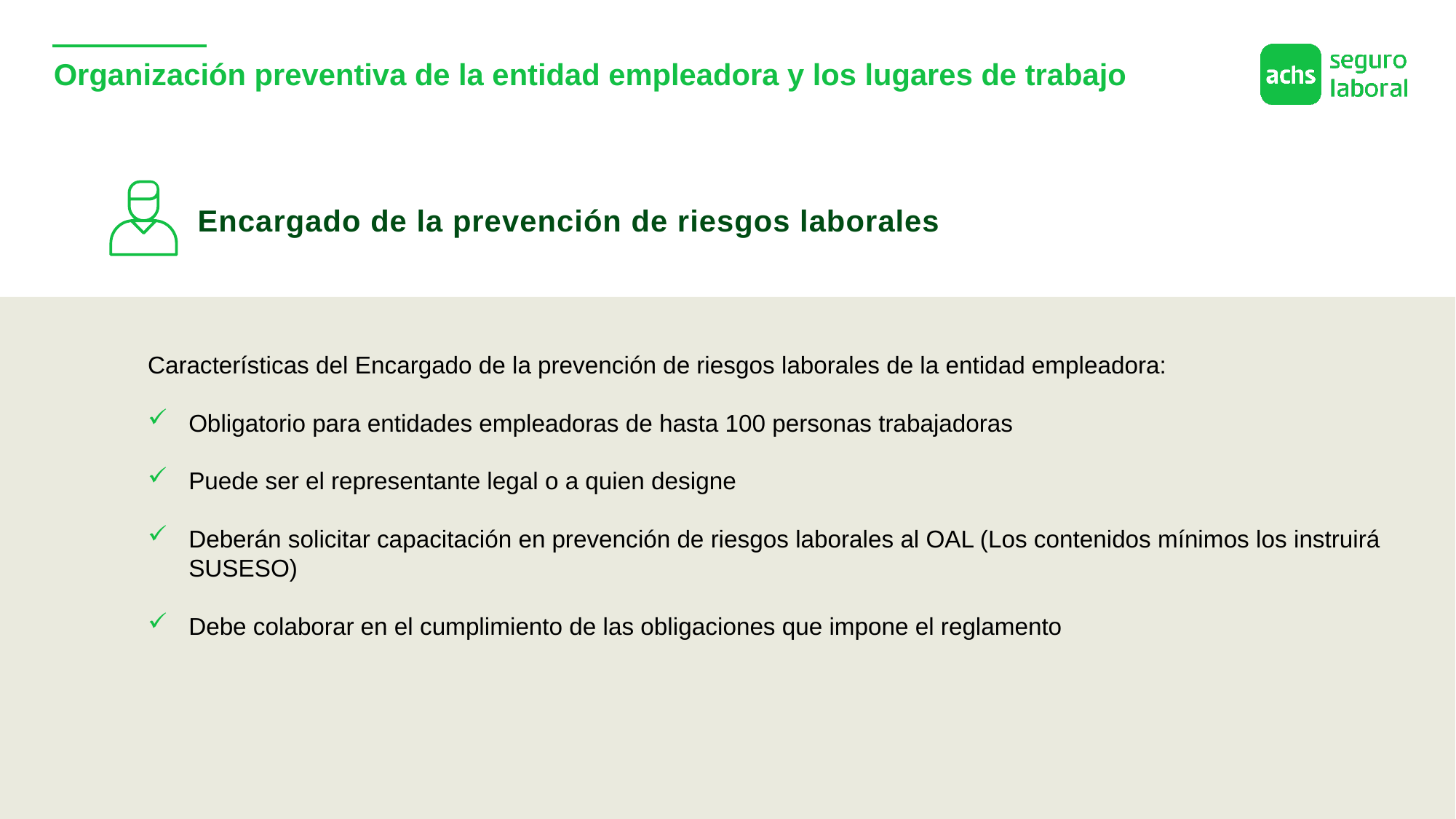

# Organización preventiva de la entidad empleadora y los lugares de trabajo

Encargado de la prevención de riesgos laborales

Características del Encargado de la prevención de riesgos laborales de la entidad empleadora:

Obligatorio para entidades empleadoras de hasta 100 personas trabajadoras

Puede ser el representante legal o a quien designe

Deberán solicitar capacitación en prevención de riesgos laborales al OAL (Los contenidos mínimos los instruirá SUSESO)

Debe colaborar en el cumplimiento de las obligaciones que impone el reglamento

19